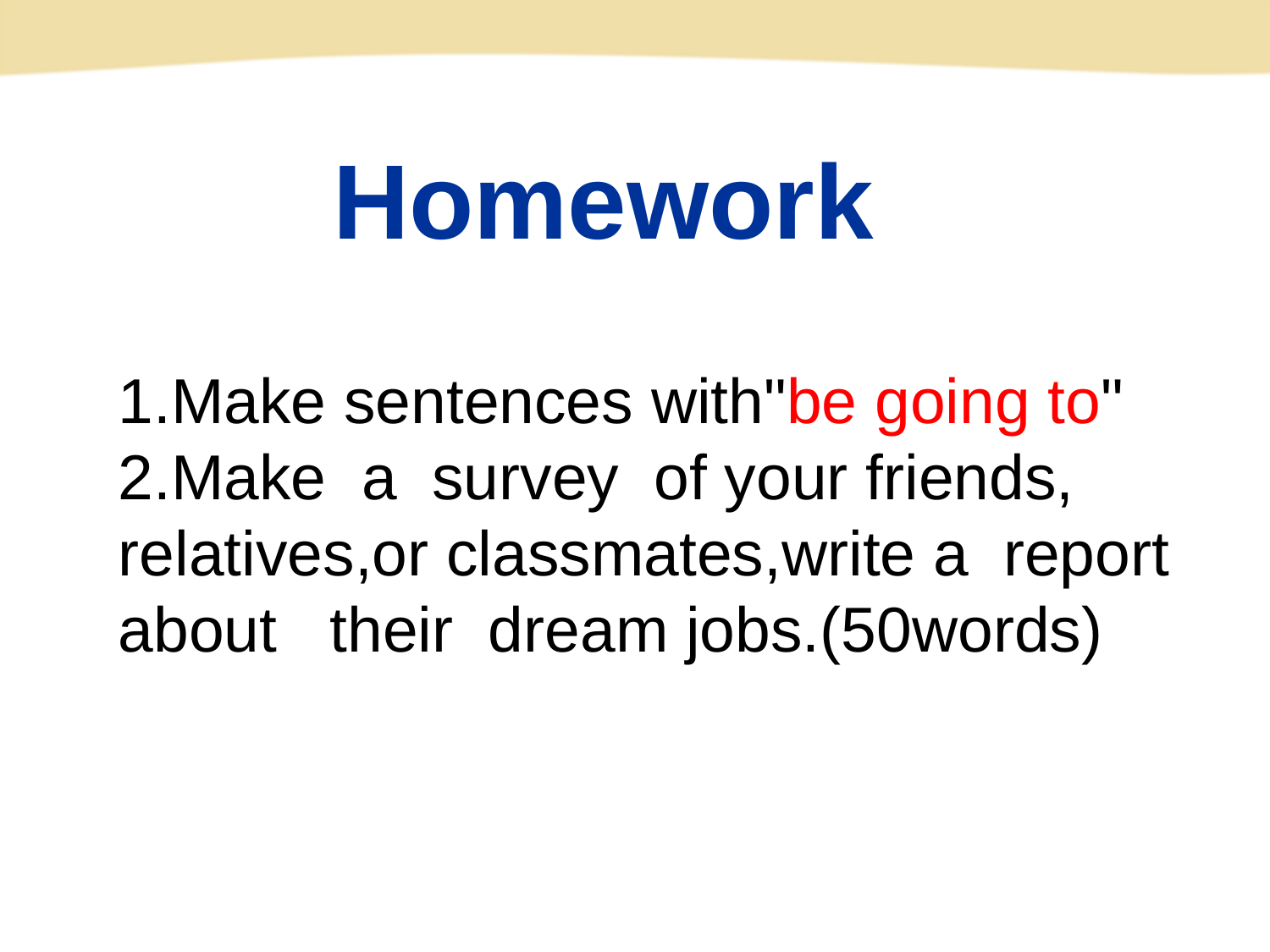

Homework
1.Make sentences with"be going to"
2.Make  a  survey  of your friends, relatives,or classmates,write a  report  about   their  dream jobs.(50words)